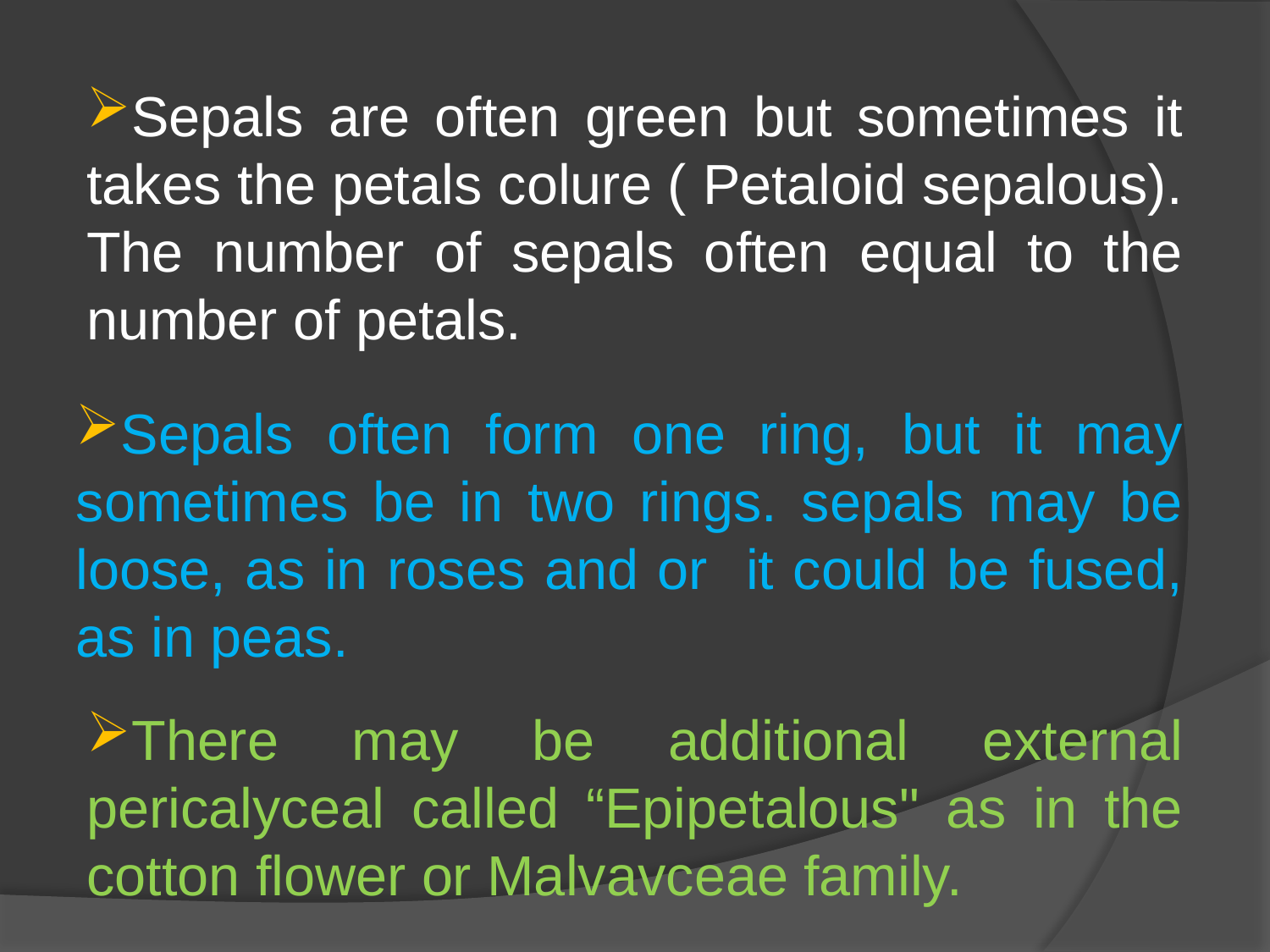

Sepals are often green but sometimes it takes the petals colure ( Petaloid sepalous).
The number of sepals often equal to the number of petals.
Sepals often form one ring, but it may sometimes be in two rings. sepals may be loose, as in roses and or  it could be fused, as in peas.
There may be additional external pericalyceal called “Epipetalous" as in the cotton flower or Malvavceae family.